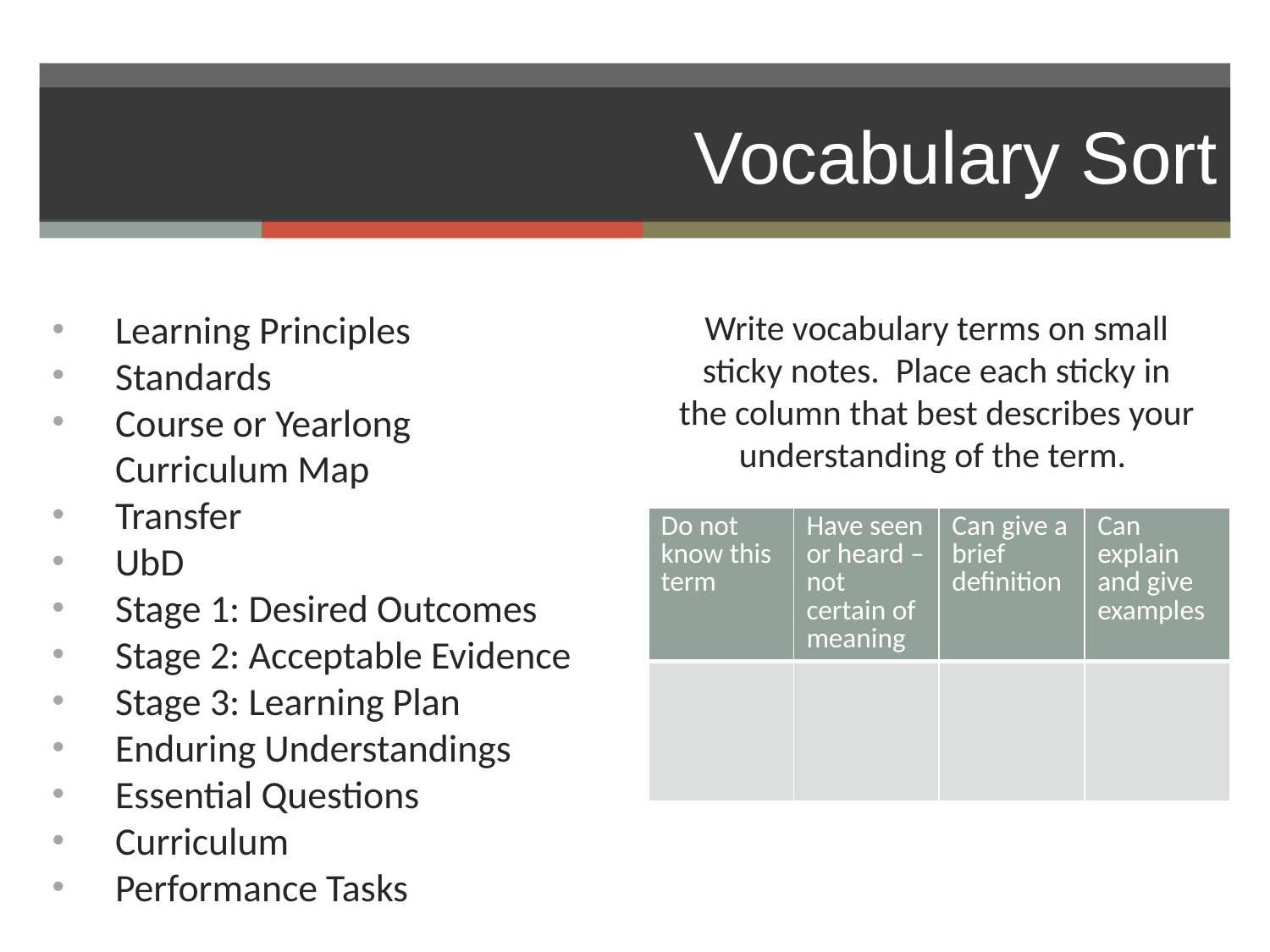

# Vocabulary Sort
Learning Principles
Standards
Course or Yearlong Curriculum Map
Transfer
UbD
Stage 1: Desired Outcomes
Stage 2: Acceptable Evidence
Stage 3: Learning Plan
Enduring Understandings
Essential Questions
Curriculum
Performance Tasks
Write vocabulary terms on small sticky notes.  Place each sticky in the column that best describes your understanding of the term.

| Do not know this term | Have seen or heard – not certain of meaning | Can give a brief definition | Can explain and give examples |
| --- | --- | --- | --- |
|  |  |  |  |